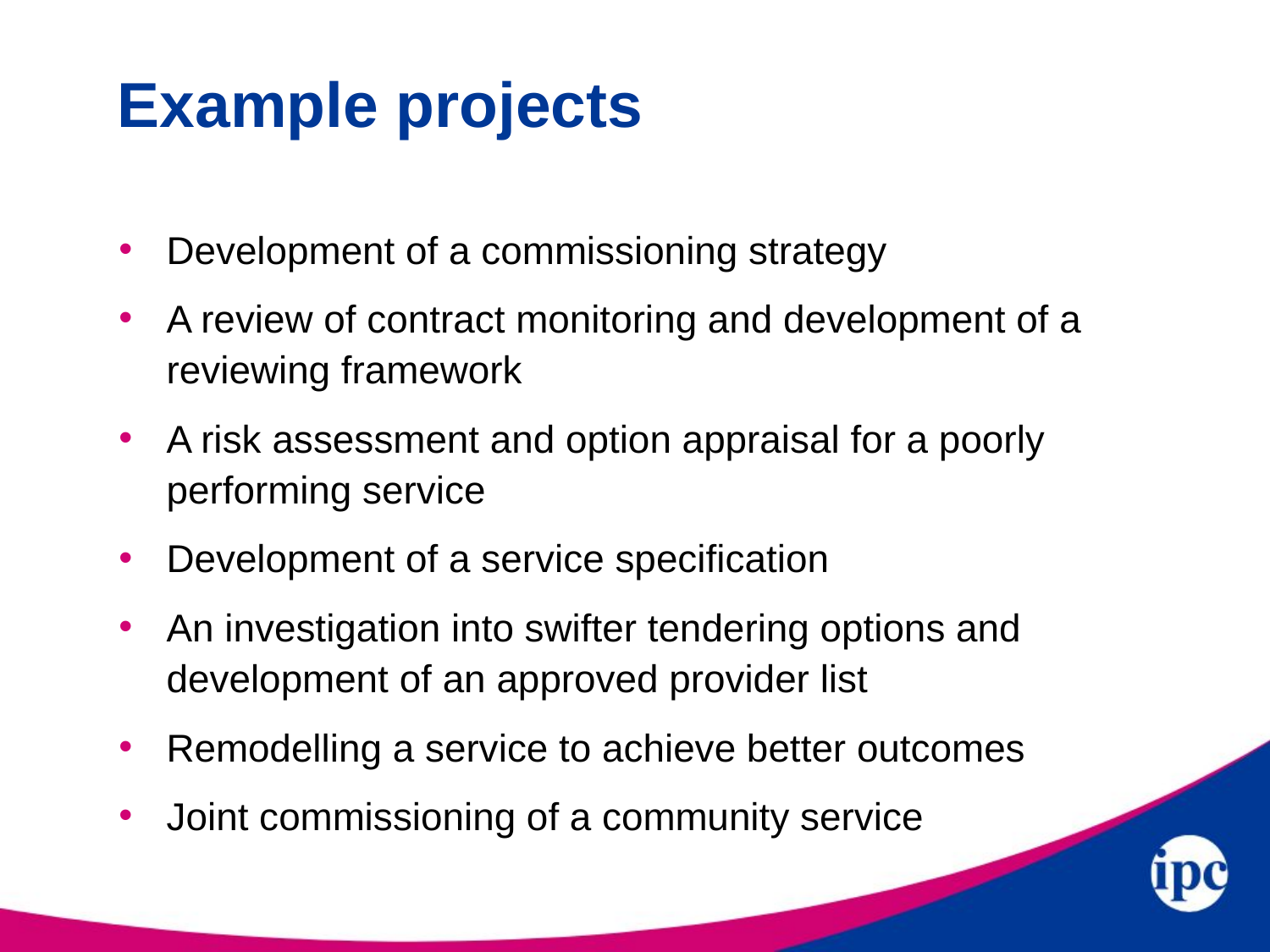

# Example projects
Development of a commissioning strategy
A review of contract monitoring and development of a reviewing framework
A risk assessment and option appraisal for a poorly performing service
Development of a service specification
An investigation into swifter tendering options and development of an approved provider list
Remodelling a service to achieve better outcomes
Joint commissioning of a community service